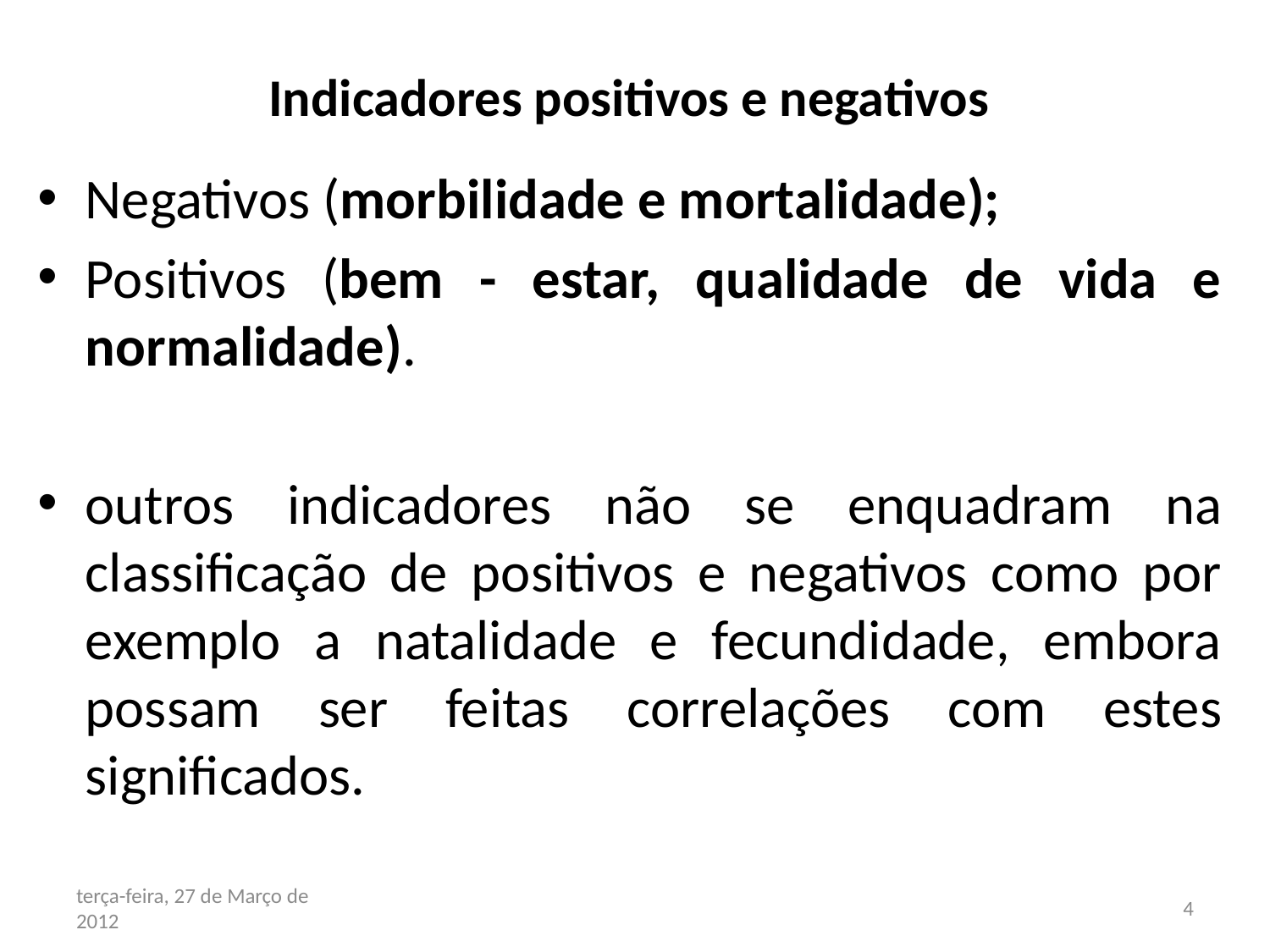

# Indicadores positivos e negativos
Negativos (morbilidade e mortalidade);
Positivos (bem - estar, qualidade de vida e normalidade).

outros indicadores não se enquadram na classificação de positivos e negativos como por exemplo a natalidade e fecundidade, embora possam ser feitas correlações com estes significados.
terça-feira, 27 de Março de 2012
4